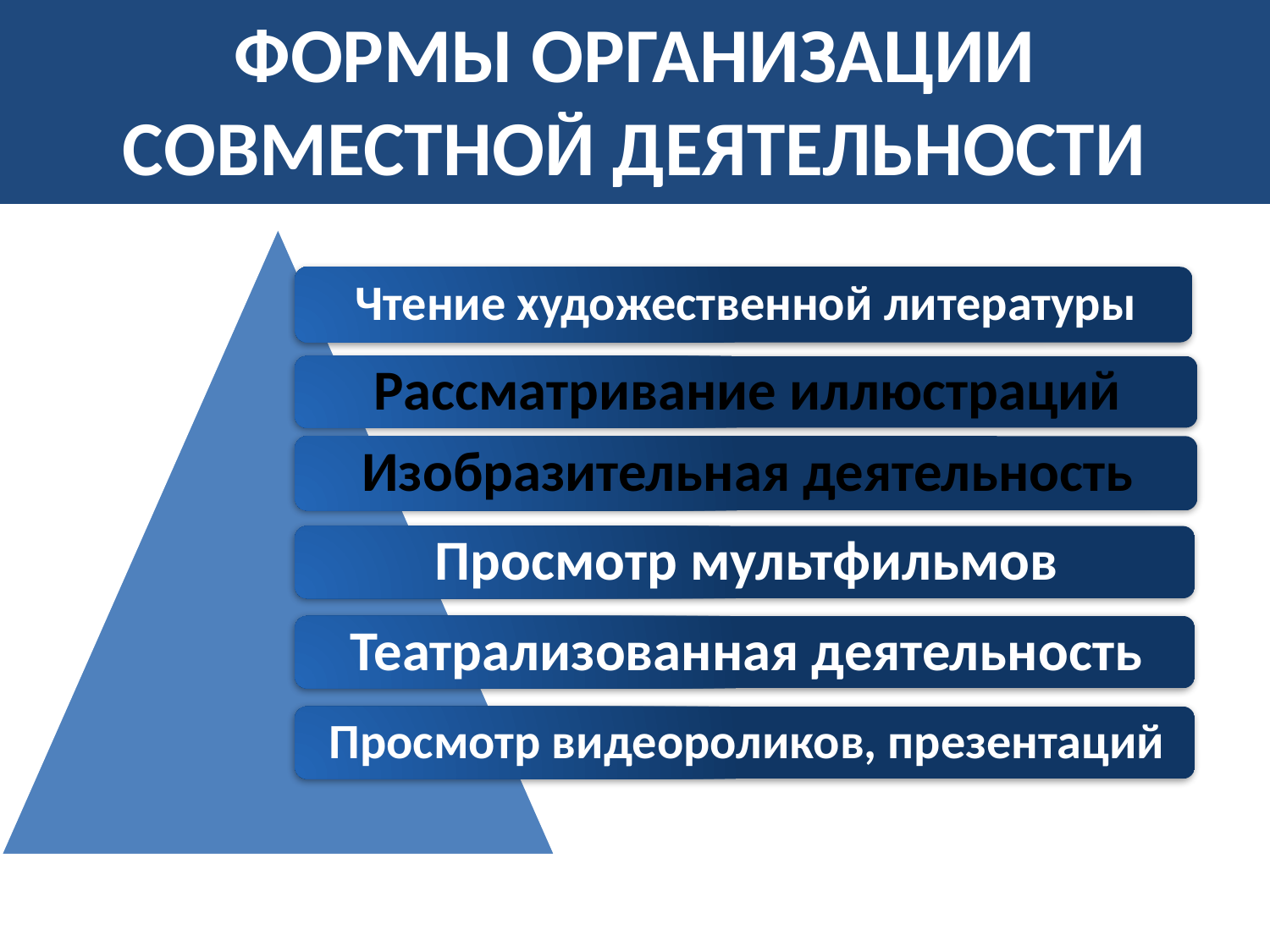

# ФОРМЫ ОРГАНИЗАЦИИ СОВМЕСТНОЙ ДЕЯТЕЛЬНОСТИ

Чтение художественной литературы
Рассматривание иллюстраций
Изобразительная деятельность
Просмотр мультфильмов
Театрализованная деятельность
Просмотр видеороликов, презентаций